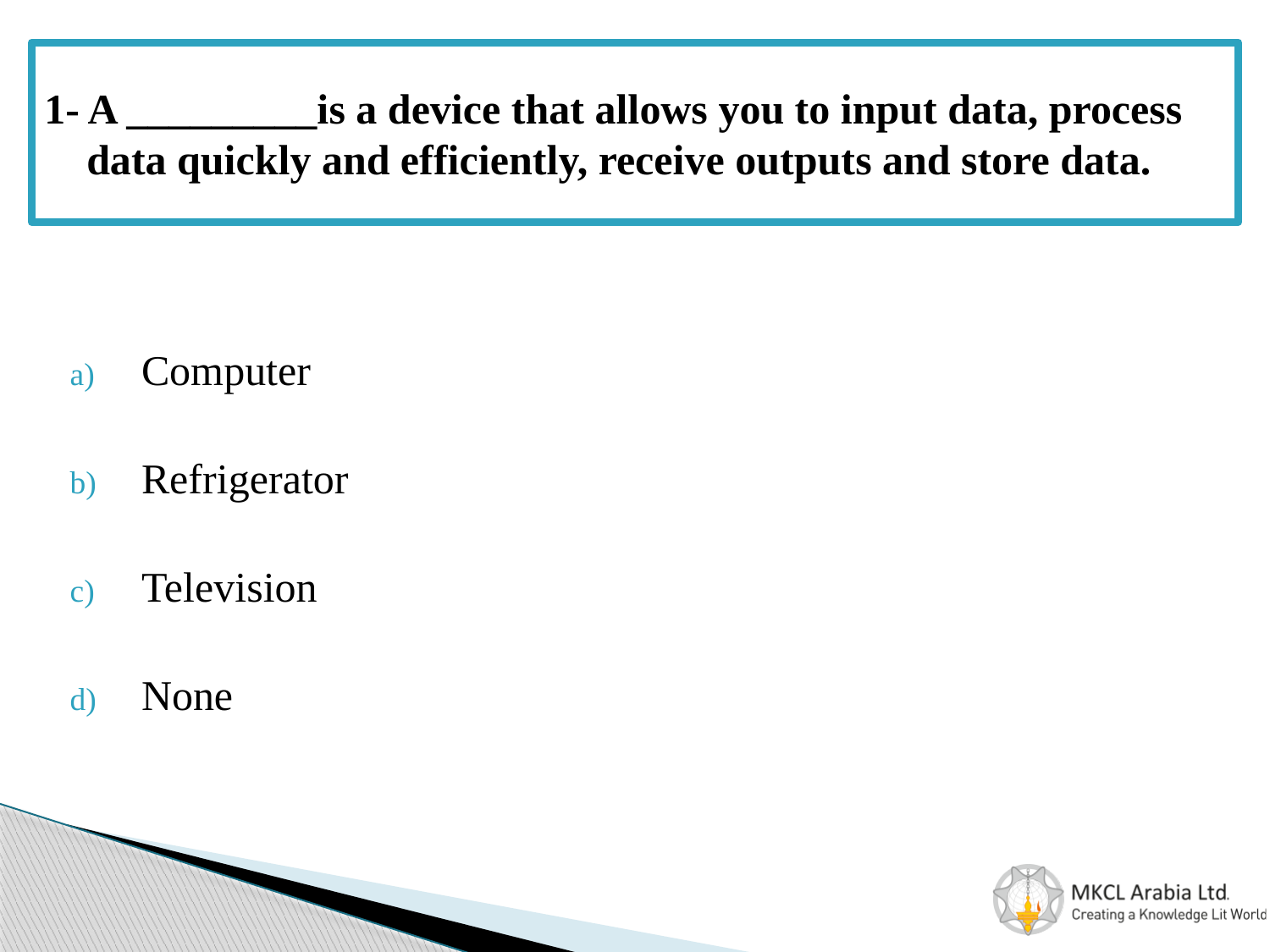

# 1- A _________is a device that allows you to input data, process data quickly and efficiently, receive outputs and store data.
Computer
Refrigerator
Television
None